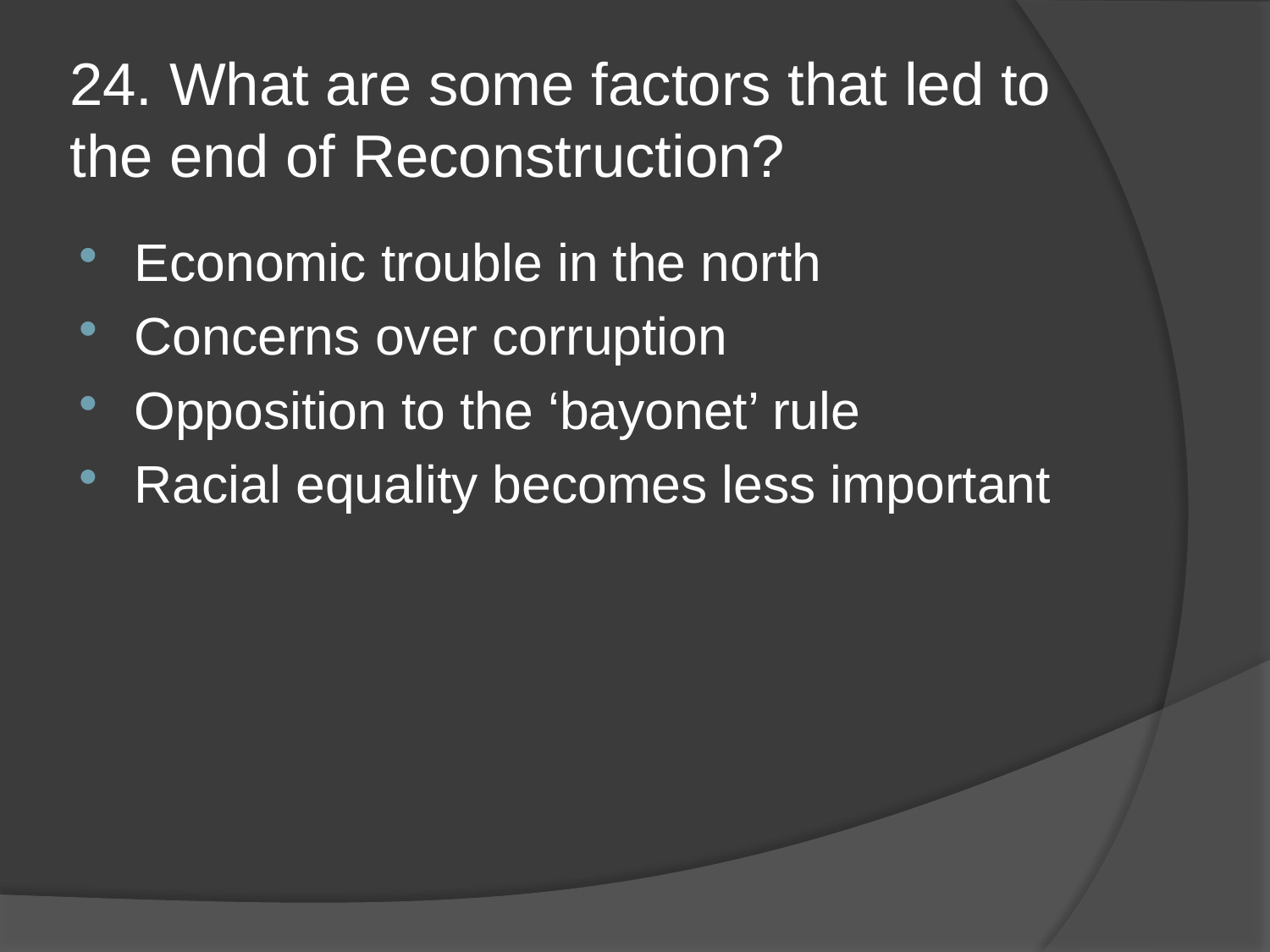

# 24. What are some factors that led to the end of Reconstruction?
Economic trouble in the north
Concerns over corruption
Opposition to the ‘bayonet’ rule
Racial equality becomes less important